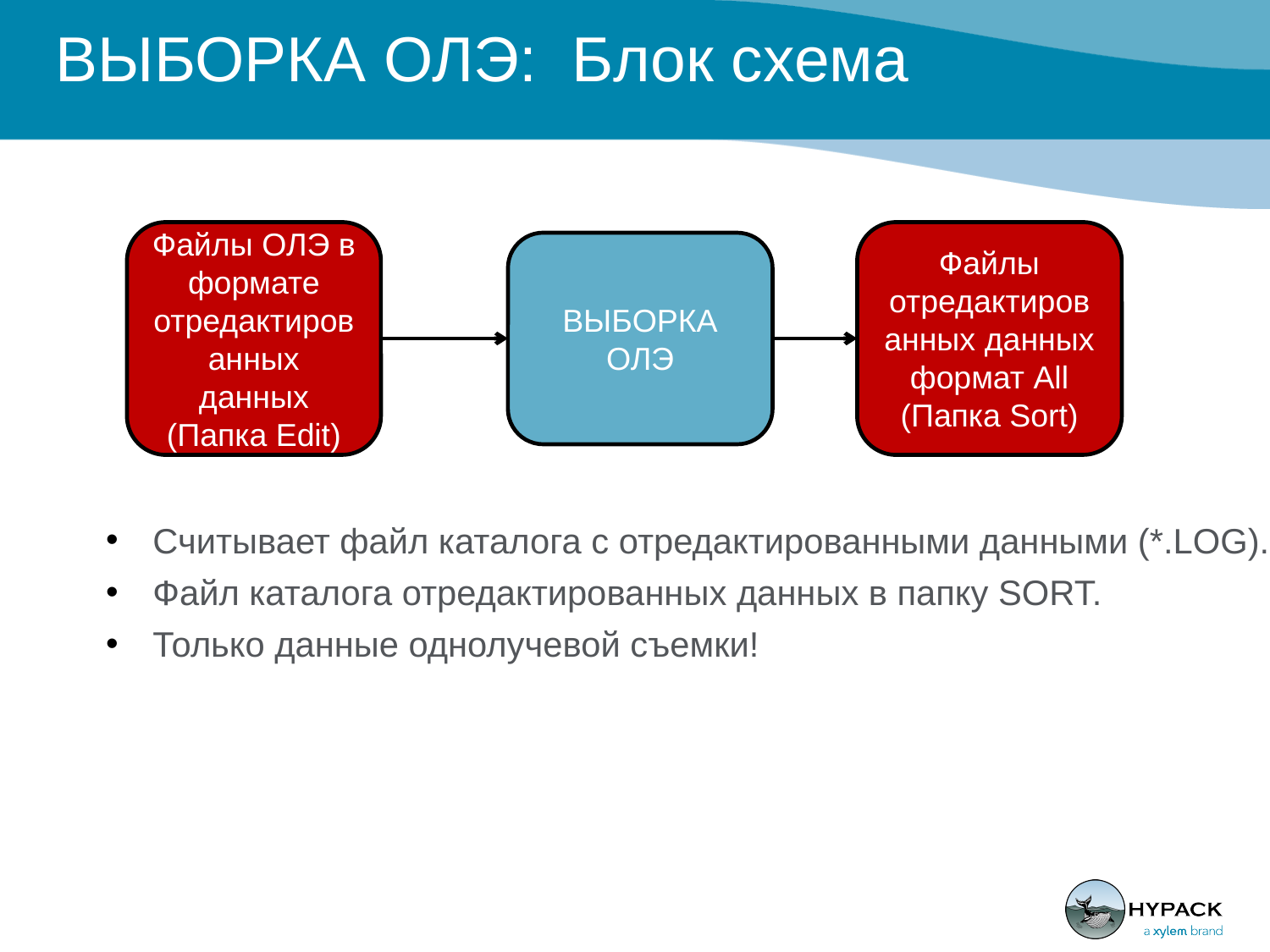

# ВЫБОРКА ОЛЭ:  Блок схема
Файлы ОЛЭ в формате отредактированных данных
(Папка Edit)
Файлы отредактированных данных формат All
(Папка Sort)
ВЫБОРКА ОЛЭ
Считывает файл каталога с отредактированными данными (*.LOG).
Файл каталога отредактированных данных в папку SORT.
Только данные однолучевой съемки!